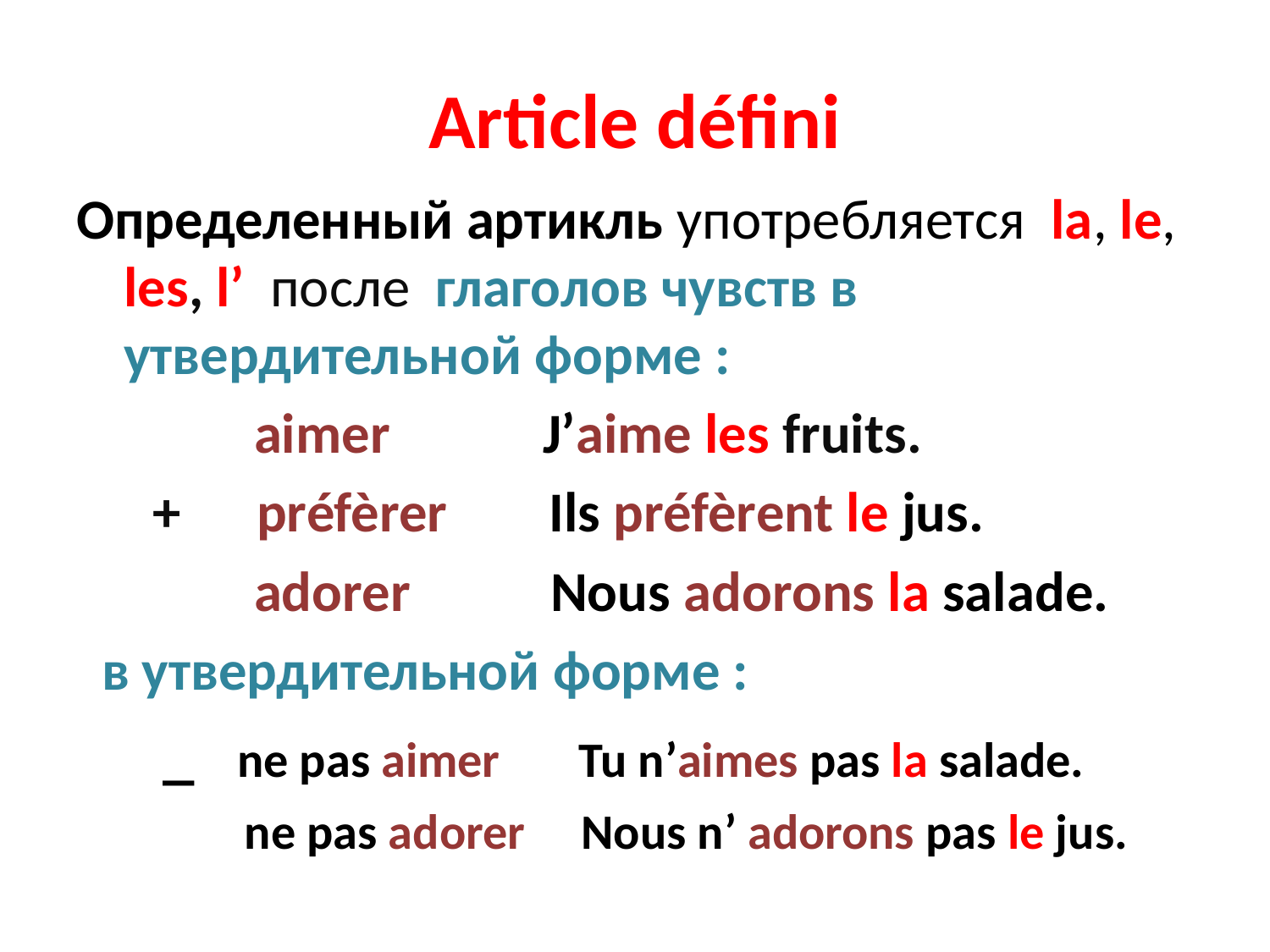

# Article défini
Определенный артикль употребляется  la, le, les, l’  после  глаголов чувств в утвердительной форме :
              aimer            J’aime les fruits.
      +      préfèrer        Ils préfèrent le jus.
              adorer           Nous adorons la salade.
  в утвердительной форме :
      _   ne pas aimer       Tu n’aimes pas la salade.
               ne pas adorer     Nous n’ adorons pas le jus.